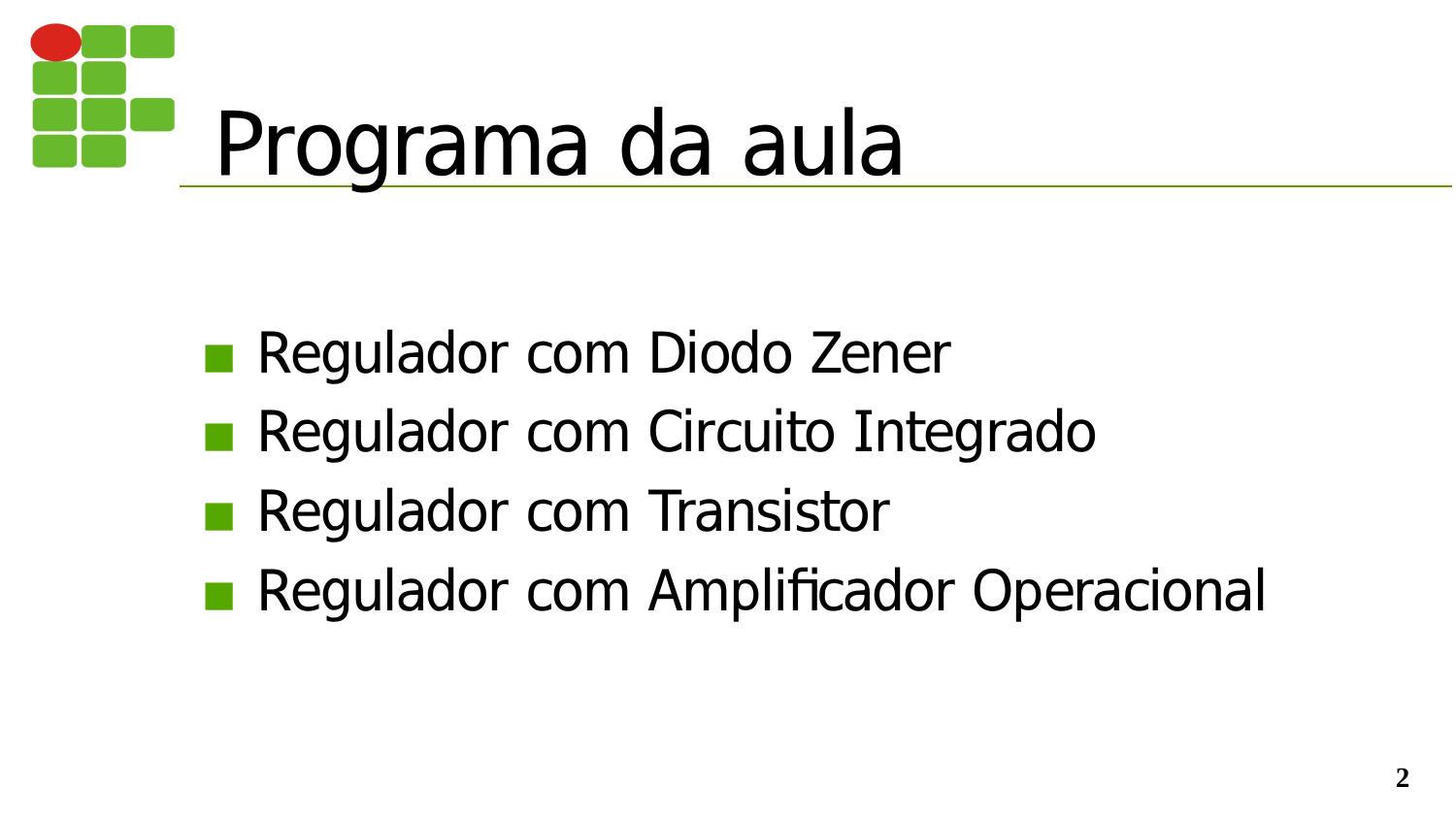

# Programa da aula

Regulador com Diodo Zener
Regulador com Circuito Integrado
Regulador com Transistor
Regulador com Amplificador Operacional

2